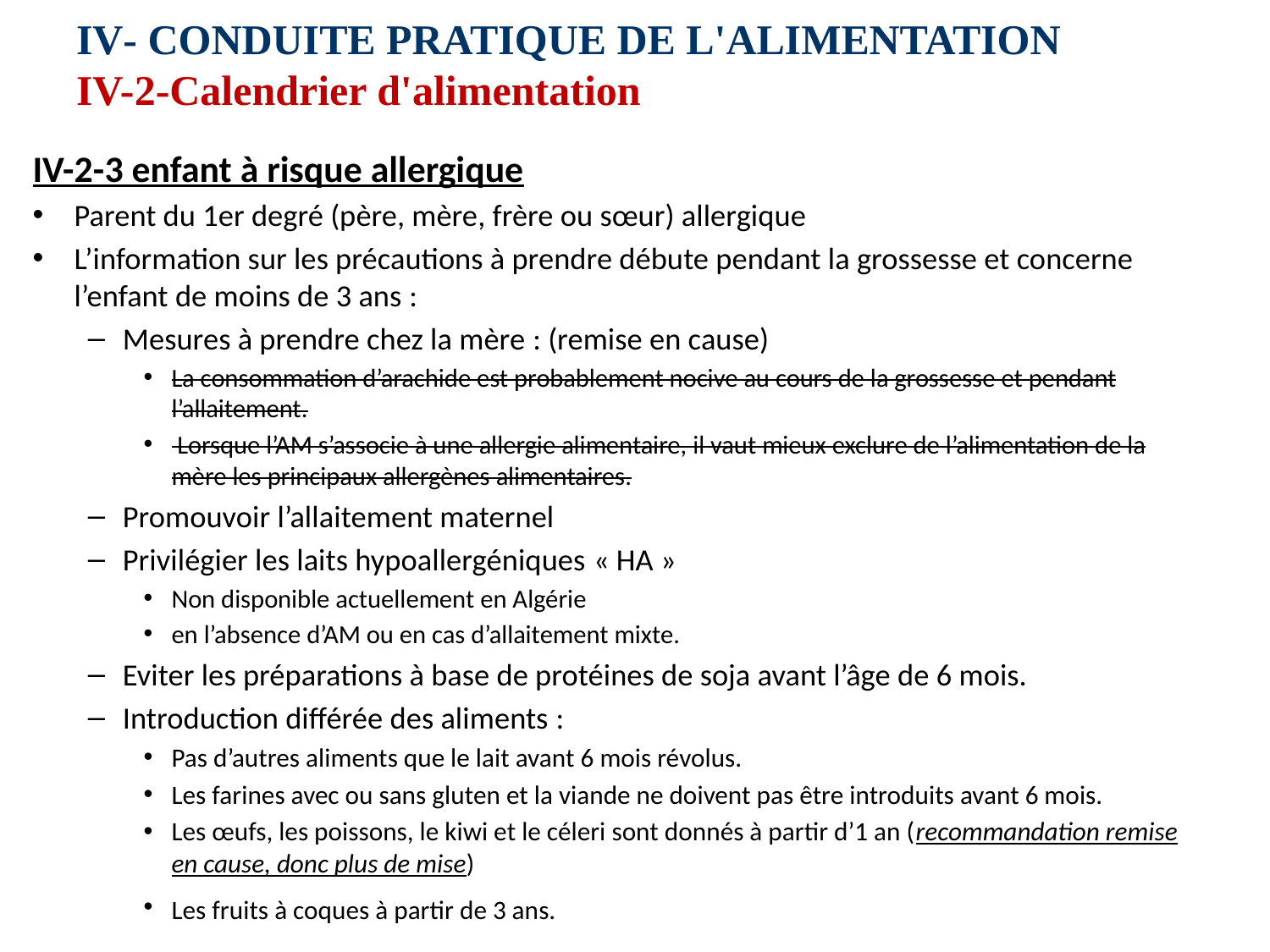

# IV‑ CONDUITE PRATIQUE DE L'ALIMENTATION IV-2‑Calendrier d'alimentation
IV-2-3 enfant à risque allergique
Parent du 1er degré (père, mère, frère ou sœur) allergique
L’information sur les précautions à prendre débute pendant la grossesse et concerne l’enfant de moins de 3 ans :
Mesures à prendre chez la mère : (remise en cause)
La consommation d’arachide est probablement nocive au cours de la grossesse et pendant l’allaitement.
 Lorsque l’AM s’associe à une allergie alimentaire, il vaut mieux exclure de l’alimentation de la mère les principaux allergènes alimentaires.
Promouvoir l’allaitement maternel
Privilégier les laits hypoallergéniques « HA »
Non disponible actuellement en Algérie
en l’absence d’AM ou en cas d’allaitement mixte.
Eviter les préparations à base de protéines de soja avant l’âge de 6 mois.
Introduction différée des aliments :
Pas d’autres aliments que le lait avant 6 mois révolus.
Les farines avec ou sans gluten et la viande ne doivent pas être introduits avant 6 mois.
Les œufs, les poissons, le kiwi et le céleri sont donnés à partir d’1 an (recommandation remise en cause, donc plus de mise)
Les fruits à coques à partir de 3 ans.